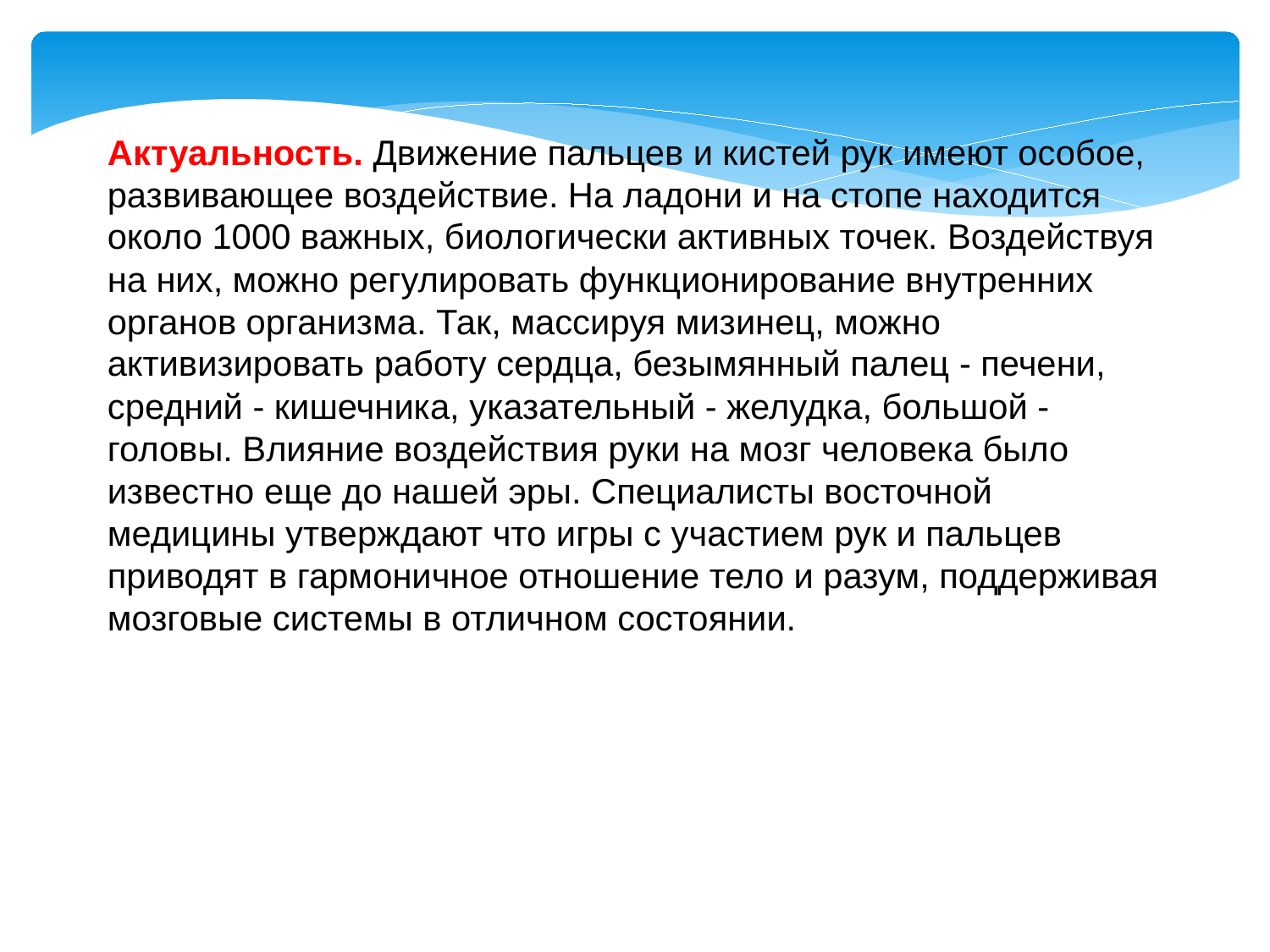

Актуальность. Движение пальцев и кистей рук имеют особое, развивающее воздействие. На ладони и на стопе находится около 1000 важных, биологически активных точек. Воздействуя на них, можно регулировать функционирование внутренних органов организма. Так, массируя мизинец, можно активизировать работу сердца, безымянный палец - печени, средний - кишечника, указательный - желудка, большой - головы. Влияние воздействия руки на мозг человека было известно еще до нашей эры. Специалисты восточной медицины утверждают что игры с участием рук и пальцев приводят в гармоничное отношение тело и разум, поддерживая мозговые системы в отличном состоянии.